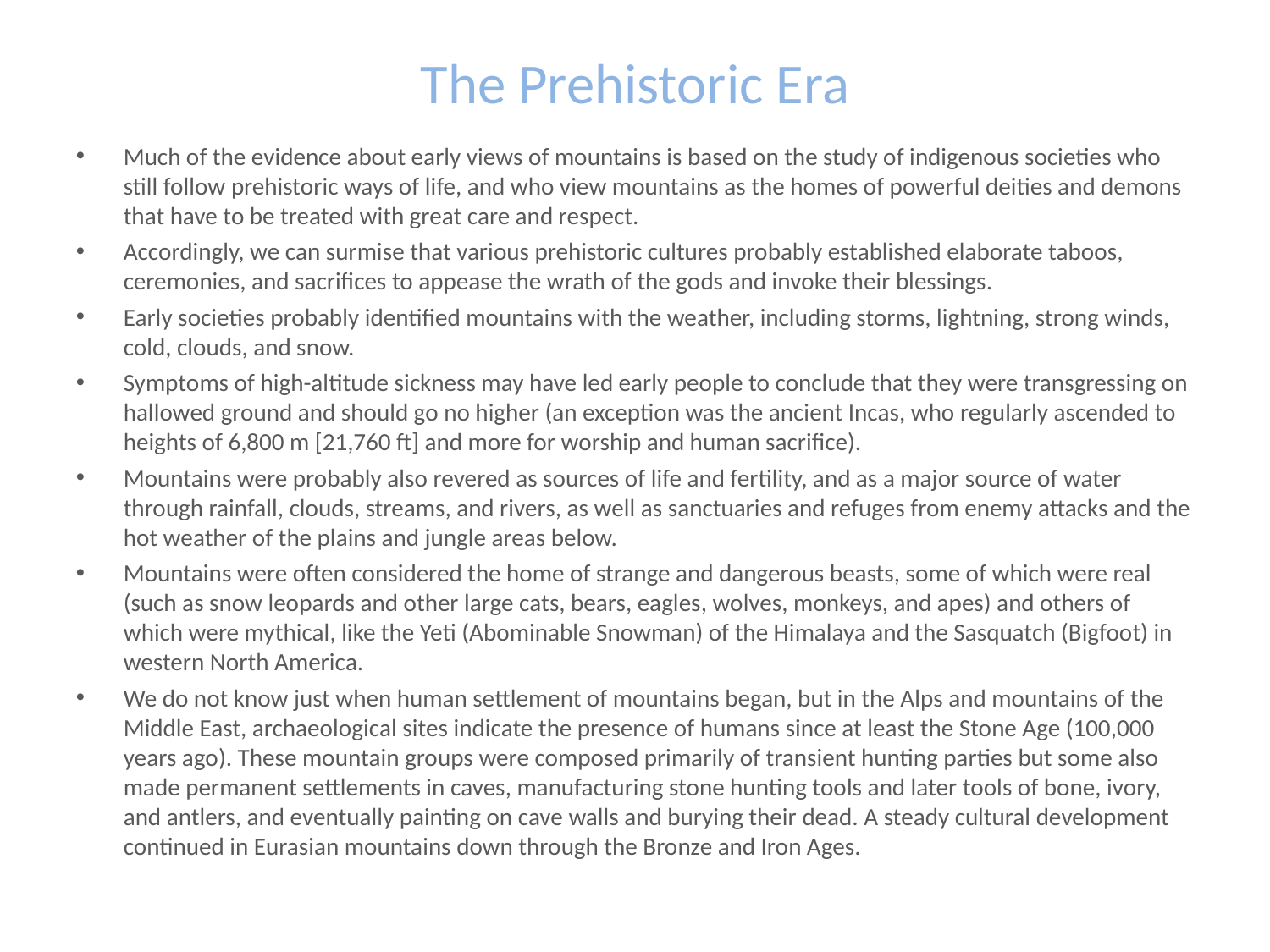

# The Prehistoric Era
Much of the evidence about early views of mountains is based on the study of indigenous societies who still follow prehistoric ways of life, and who view mountains as the homes of powerful deities and demons that have to be treated with great care and respect.
Accordingly, we can surmise that various prehistoric cultures probably established elaborate taboos, ceremonies, and sacrifices to appease the wrath of the gods and invoke their blessings.
Early societies probably identified mountains with the weather, including storms, lightning, strong winds, cold, clouds, and snow.
Symptoms of high-altitude sickness may have led early people to conclude that they were transgressing on hallowed ground and should go no higher (an exception was the ancient Incas, who regularly ascended to heights of 6,800 m [21,760 ft] and more for worship and human sacrifice).
Mountains were probably also revered as sources of life and fertility, and as a major source of water through rainfall, clouds, streams, and rivers, as well as sanctuaries and refuges from enemy attacks and the hot weather of the plains and jungle areas below.
Mountains were often considered the home of strange and dangerous beasts, some of which were real (such as snow leopards and other large cats, bears, eagles, wolves, monkeys, and apes) and others of which were mythical, like the Yeti (Abominable Snowman) of the Himalaya and the Sasquatch (Bigfoot) in western North America.
We do not know just when human settlement of mountains began, but in the Alps and mountains of the Middle East, archaeological sites indicate the presence of humans since at least the Stone Age (100,000 years ago). These mountain groups were composed primarily of transient hunting parties but some also made permanent settlements in caves, manufacturing stone hunting tools and later tools of bone, ivory, and antlers, and eventually painting on cave walls and burying their dead. A steady cultural development continued in Eurasian mountains down through the Bronze and Iron Ages.